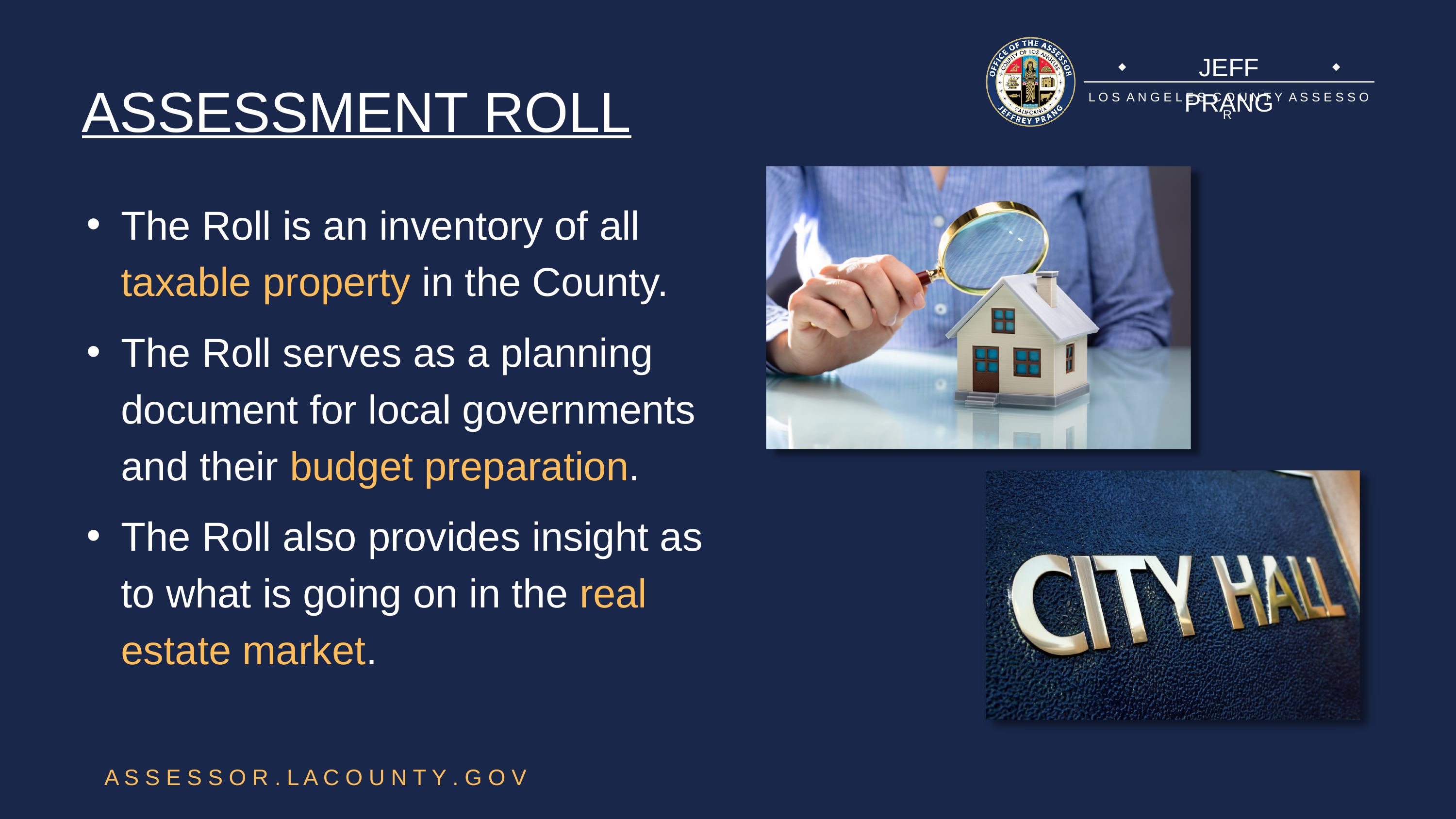

JEFF PRANG

L O S  A N G E L E S  C O U N T Y  A S S E S S O R
ASSESSMENT ROLL

The Roll is an inventory of all taxable property in the County.

The Roll serves as a planning document for local governments and their budget preparation.

The Roll also provides insight as to what is going on in the real estate market.

A S S E S S O R . L A C O U N T Y . G O V